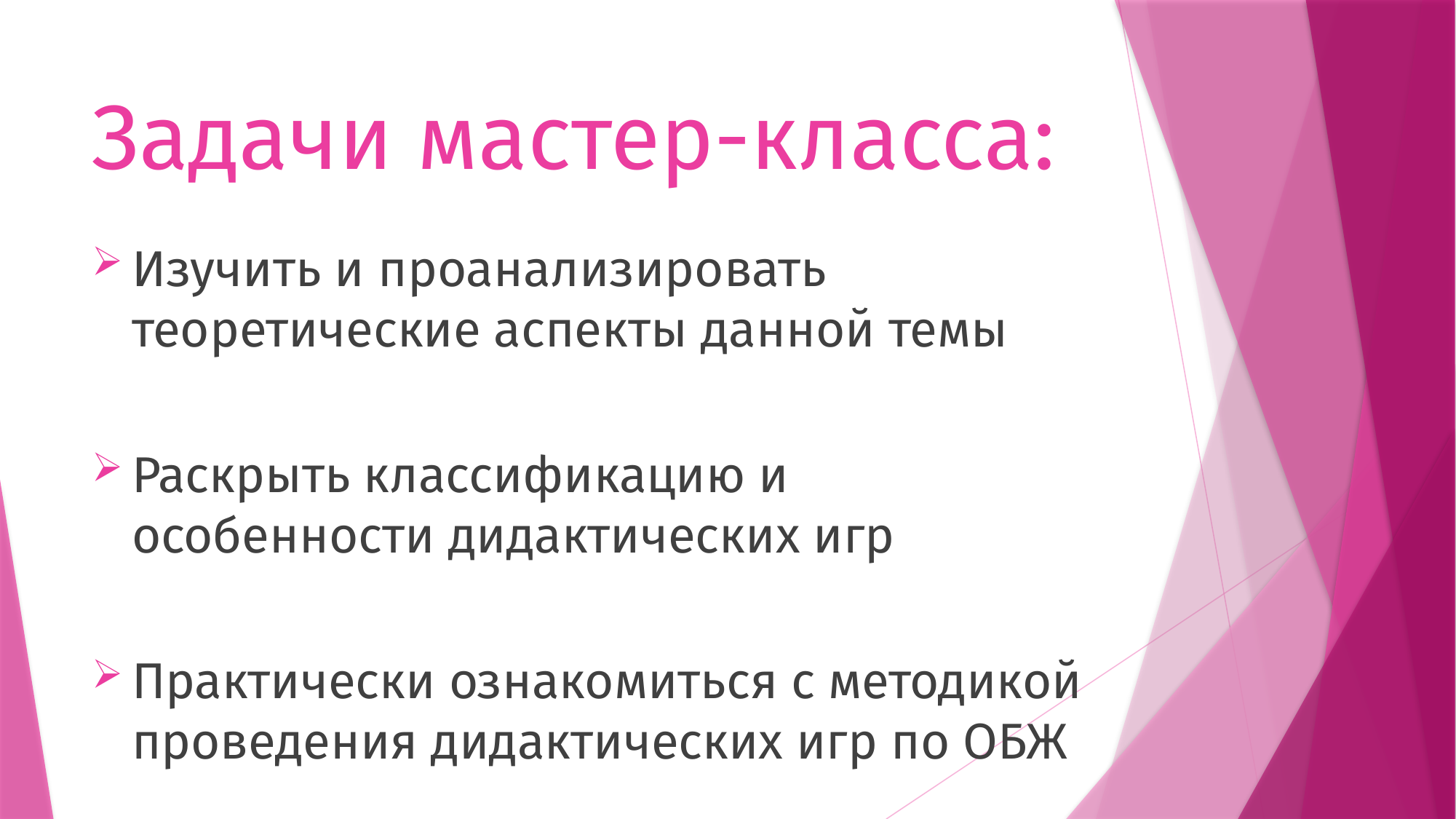

# Задачи мастер-класса:
Изучить и проанализировать теоретические аспекты данной темы

Раскрыть классификацию и особенности дидактических игр

Практически ознакомиться с методикой проведения дидактических игр по ОБЖ